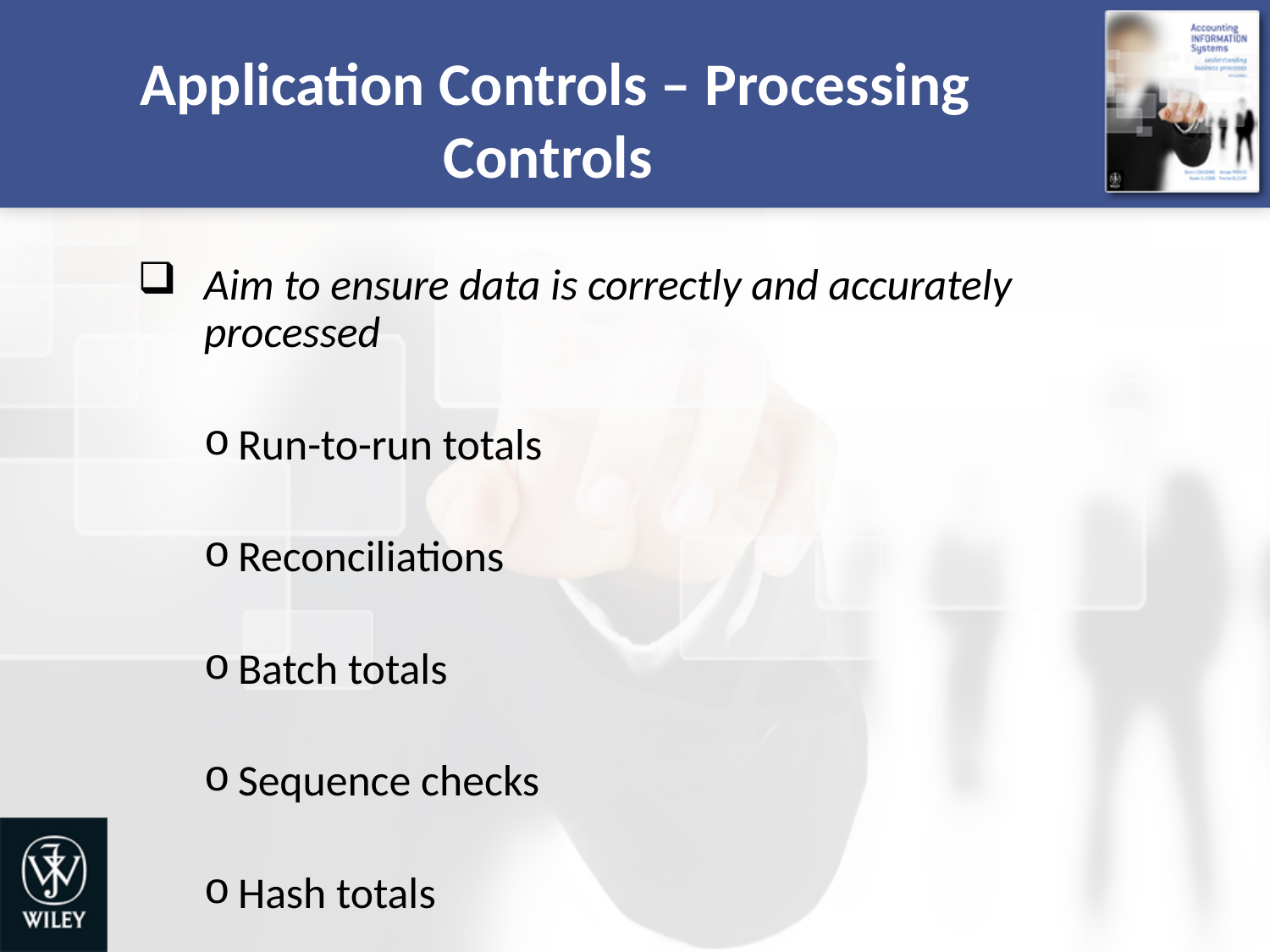

# Application Controls – Processing Controls
Aim to ensure data is correctly and accurately processed

Run-to-run totals

Reconciliations

Batch totals

Sequence checks

Hash totals